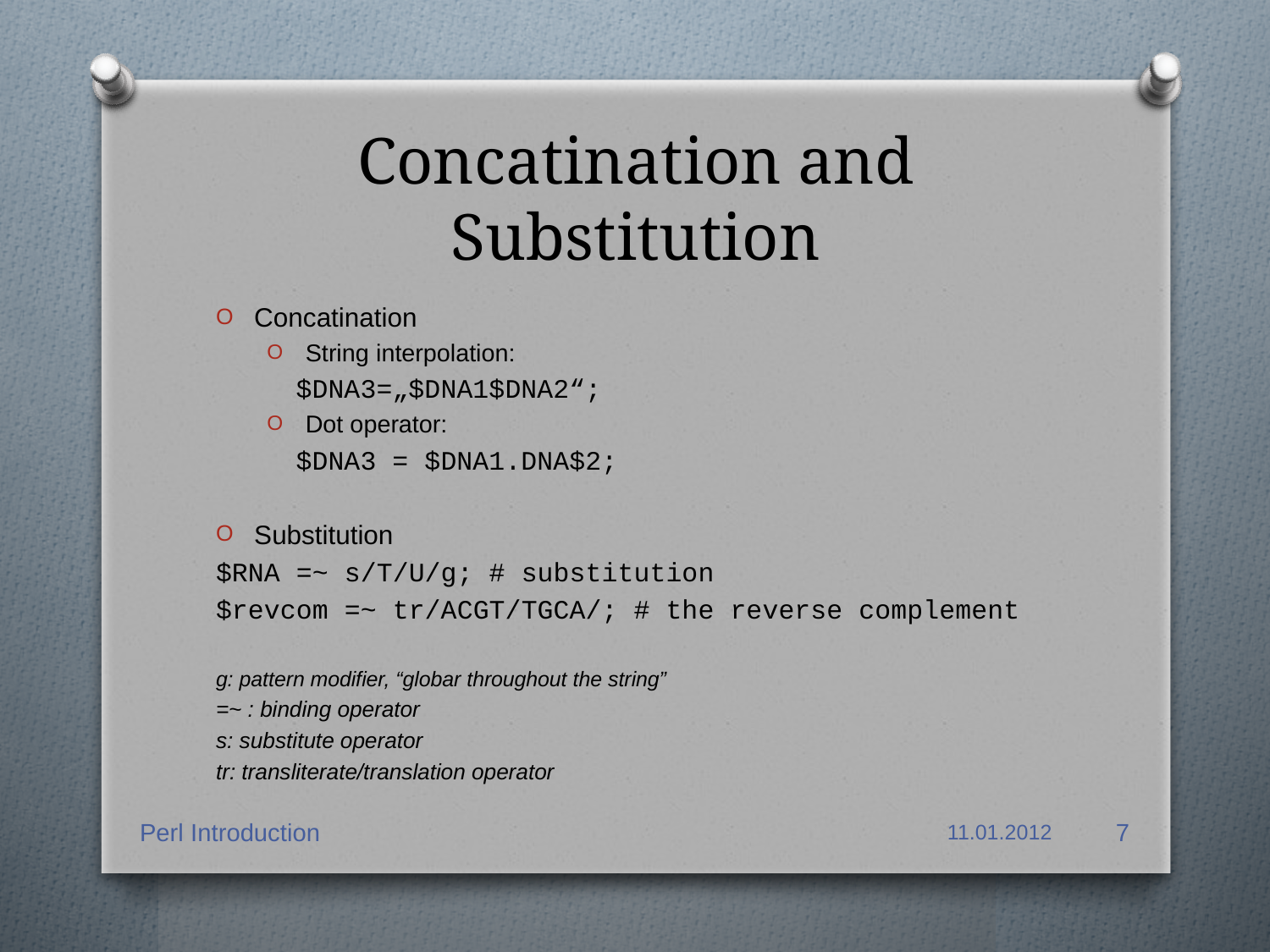

# Concatination and Substitution
Concatination
String interpolation:
	$DNA3=„$DNA1$DNA2“;
Dot operator:
	$DNA3 = $DNA1.DNA$2;

Substitution
$RNA =~ s/T/U/g; # substitution
$revcom =~ tr/ACGT/TGCA/; # the reverse complement

g: pattern modifier, “globar throughout the string”
=~ : binding operator
s: substitute operator
tr: transliterate/translation operator

Perl Introduction
11.01.2012
7